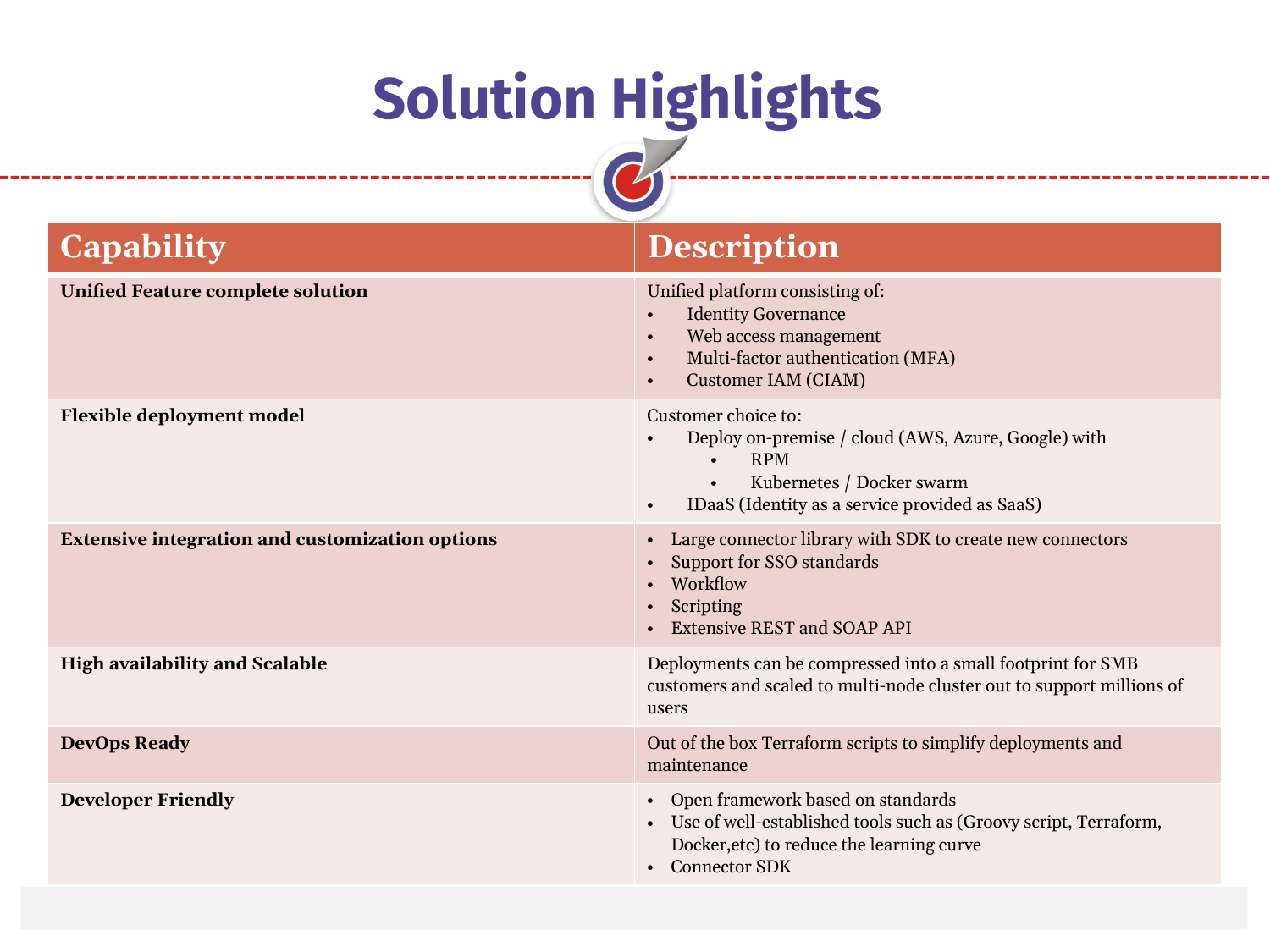

# Solution Highlights
| Capability | Description |
| --- | --- |
| Unified Feature complete solution | Unified platform consisting of: Identity Governance Web access management Multi-factor authentication (MFA) Customer IAM (CIAM) |
| Flexible deployment model | Customer choice to: Deploy on-premise / cloud (AWS, Azure, Google) with RPM Kubernetes / Docker swarm IDaaS (Identity as a service provided as SaaS) |
| Extensive integration and customization options | Large connector library with SDK to create new connectors Support for SSO standards Workflow Scripting Extensive REST and SOAP API |
| High availability and Scalable | Deployments can be compressed into a small footprint for SMB customers and scaled to multi-node cluster out to support millions of users |
| DevOps Ready | Out of the box Terraform scripts to simplify deployments and maintenance |
| Developer Friendly | Open framework based on standards Use of well-established tools such as (Groovy script, Terraform, Docker,etc) to reduce the learning curve Connector SDK |